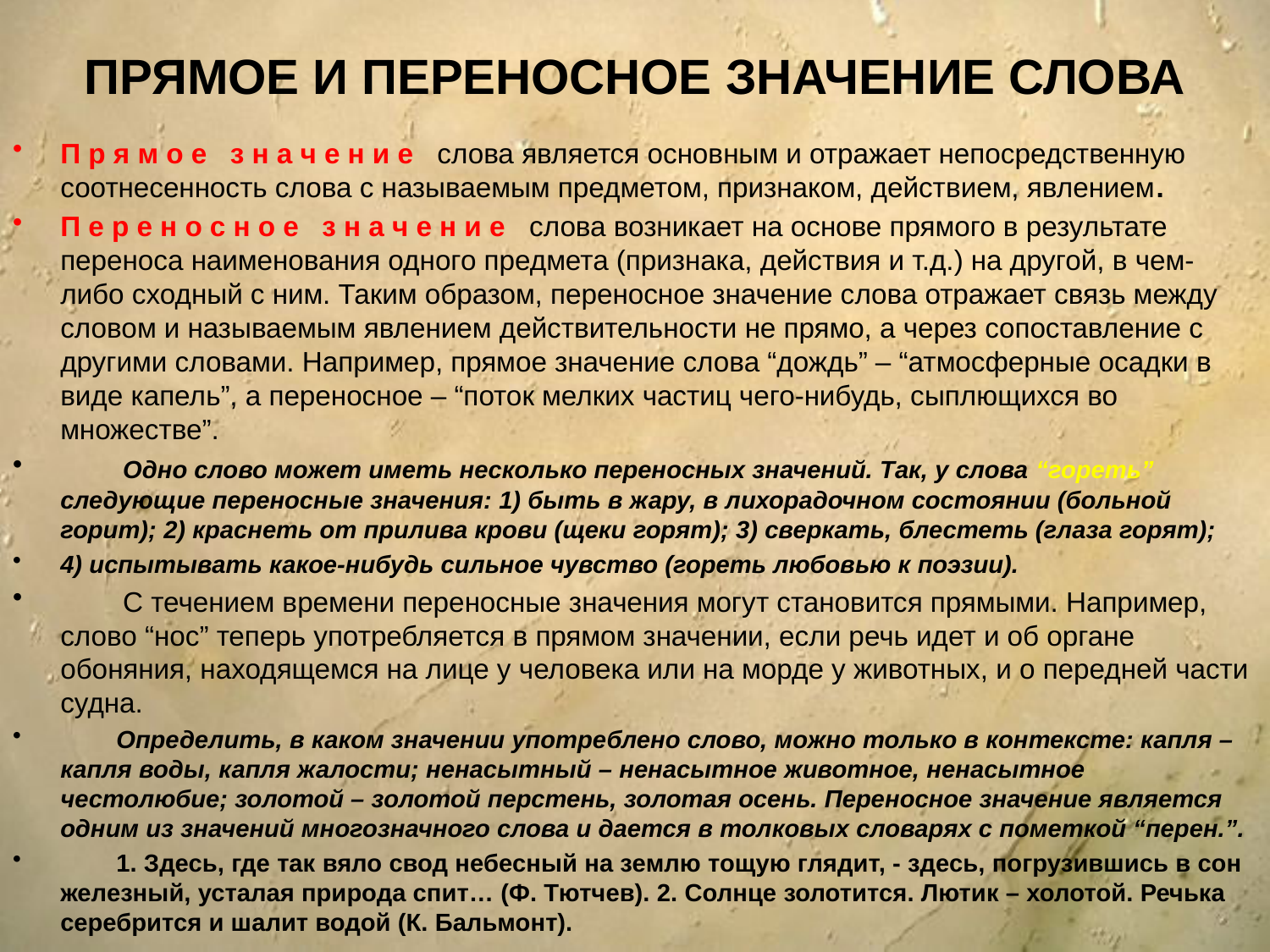

# ПРЯМОЕ И ПЕРЕНОСНОЕ ЗНАЧЕНИЕ СЛОВА
П р я м о е   з н а ч е н и е   слова является основным и отражает непосредственную соотнесенность слова с называемым предметом, признаком, действием, явлением.
П е р е н о с н о е   з н а ч е н и е   слова возникает на основе прямого в результате переноса наименования одного предмета (признака, действия и т.д.) на другой, в чем-либо сходный с ним. Таким образом, переносное значение слова отражает связь между словом и называемым явлением действительности не прямо, а через сопоставление с другими словами. Например, прямое значение слова “дождь” – “атмосферные осадки в виде капель”, а переносное – “поток мелких частиц чего-нибудь, сыплющихся во множестве”.
        Одно слово может иметь несколько переносных значений. Так, у слова “гореть” следующие переносные значения: 1) быть в жару, в лихорадочном состоянии (больной горит); 2) краснеть от прилива крови (щеки горят); 3) сверкать, блестеть (глаза горят);
4) испытывать какое-нибудь сильное чувство (гореть любовью к поэзии).
        С течением времени переносные значения могут становится прямыми. Например, слово “нос” теперь употребляется в прямом значении, если речь идет и об органе обоняния, находящемся на лице у человека или на морде у животных, и о передней части судна.
        Определить, в каком значении употреблено слово, можно только в контексте: капля – капля воды, капля жалости; ненасытный – ненасытное животное, ненасытное честолюбие; золотой – золотой перстень, золотая осень. Переносное значение является одним из значений многозначного слова и дается в толковых словарях с пометкой “перен.”.
        1. Здесь, где так вяло свод небесный на землю тощую глядит, - здесь, погрузившись в сон железный, усталая природа спит… (Ф. Тютчев). 2. Солнце золотится. Лютик – холотой. Речька серебрится и шалит водой (К. Бальмонт).